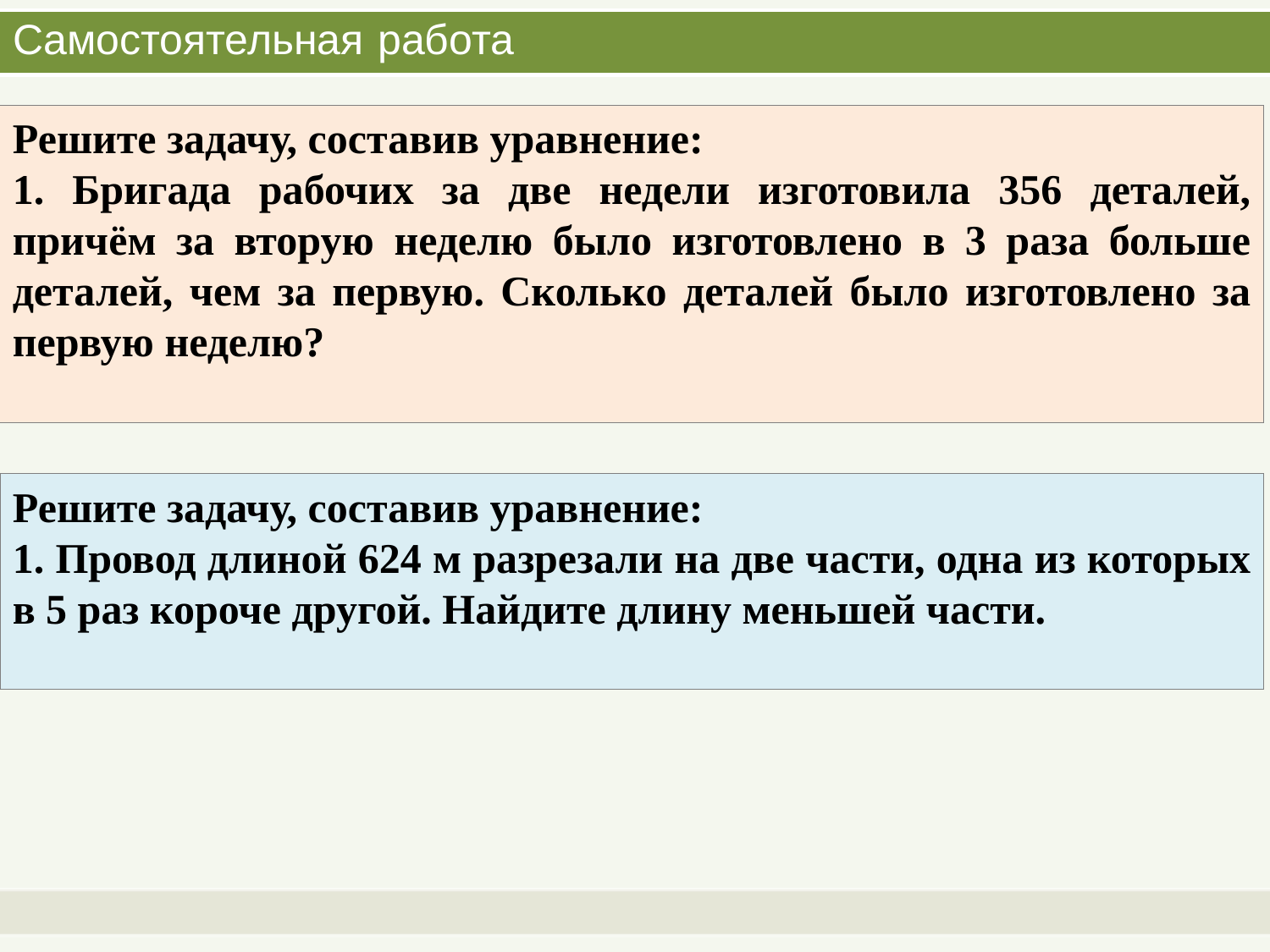

# Самостоятельная работа

Решите задачу, составив уравнение:
1. Бригада рабочих за две недели изготовила 356 деталей, причём за вторую неделю было изготовлено в 3 раза больше деталей, чем за первую. Сколько деталей было изготовлено за первую неделю?

Решите задачу, составив уравнение:
1. Провод длиной 624 м разрезали на две части, одна из которых в 5 раз короче другой. Найдите длину меньшей части.